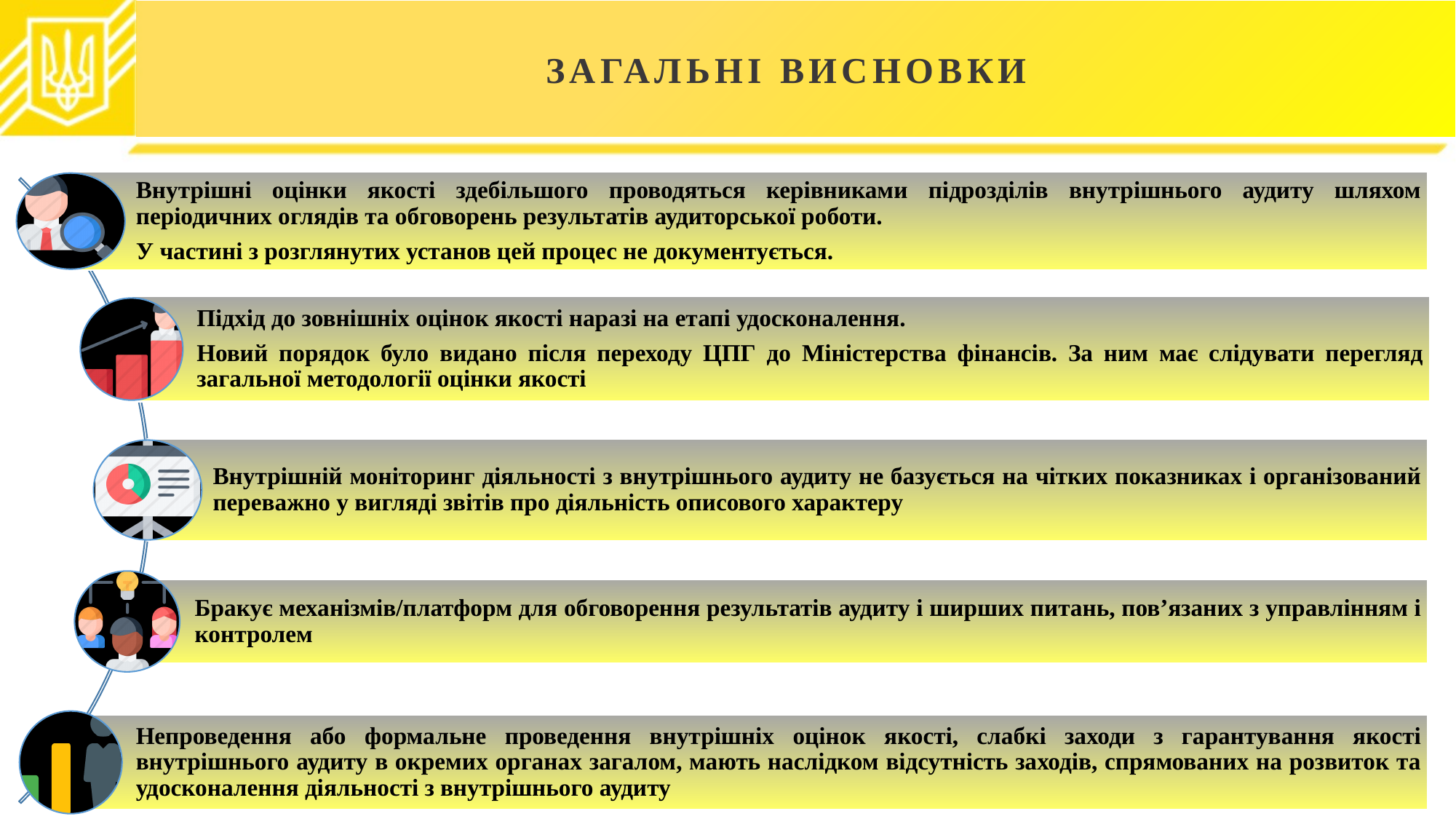

# ЗАГАЛЬНІ ВИСНОВКИ
Внутрішні оцінки якості здебільшого проводяться керівниками підрозділів внутрішнього аудиту шляхом періодичних оглядів та обговорень результатів аудиторської роботи.
У частині з розглянутих установ цей процес не документується.
Підхід до зовнішніх оцінок якості наразі на етапі удосконалення.
Новий порядок було видано після переходу ЦПГ до Міністерства фінансів. За ним має слідувати перегляд загальної методології оцінки якості
Внутрішній моніторинг діяльності з внутрішнього аудиту не базується на чітких показниках і організований переважно у вигляді звітів про діяльність описового характеру
Бракує механізмів/платформ для обговорення результатів аудиту і ширших питань, пов’язаних з управлінням і контролем
Непроведення або формальне проведення внутрішніх оцінок якості, слабкі заходи з гарантування якості внутрішнього аудиту в окремих органах загалом, мають наслідком відсутність заходів, спрямованих на розвиток та удосконалення діяльності з внутрішнього аудиту